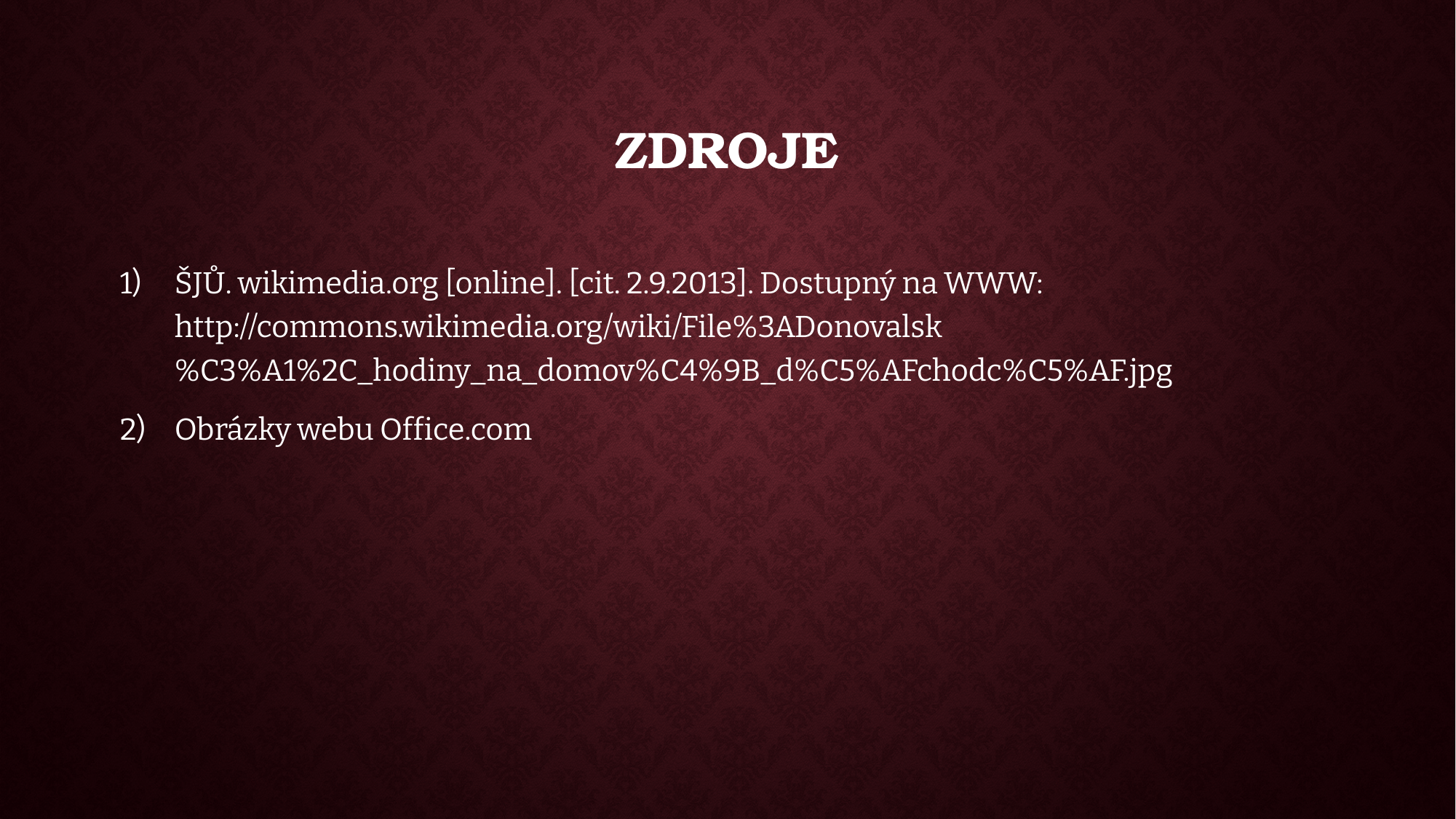

# ZDROJE
ŠJŮ. wikimedia.org [online]. [cit. 2.9.2013]. Dostupný na WWW: http://commons.wikimedia.org/wiki/File%3ADonovalsk%C3%A1%2C_hodiny_na_domov%C4%9B_d%C5%AFchodc%C5%AF.jpg
Obrázky webu Office.com